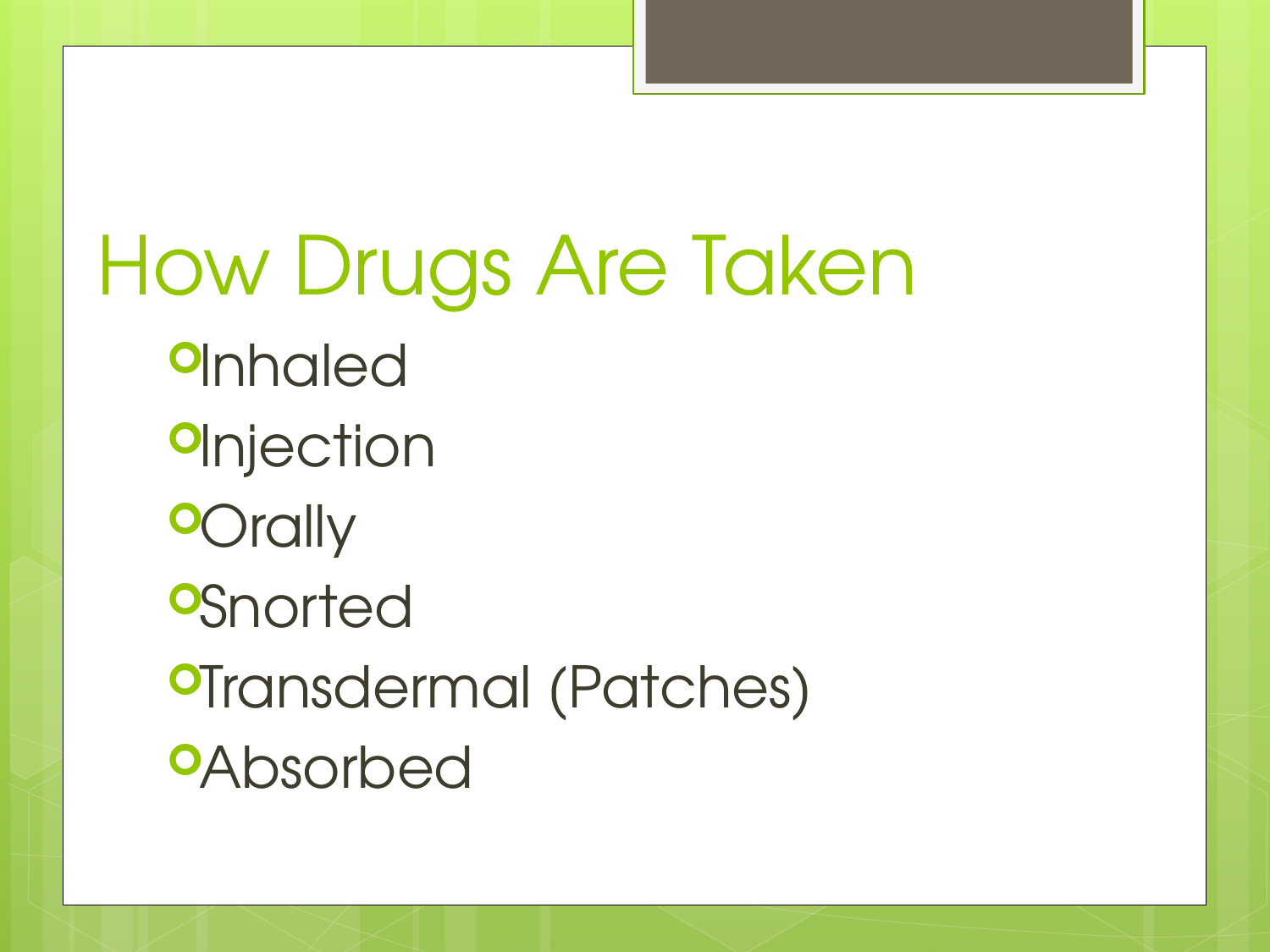

# How Drugs Are Taken
Inhaled
Injection
Orally
Snorted
Transdermal (Patches)
Absorbed